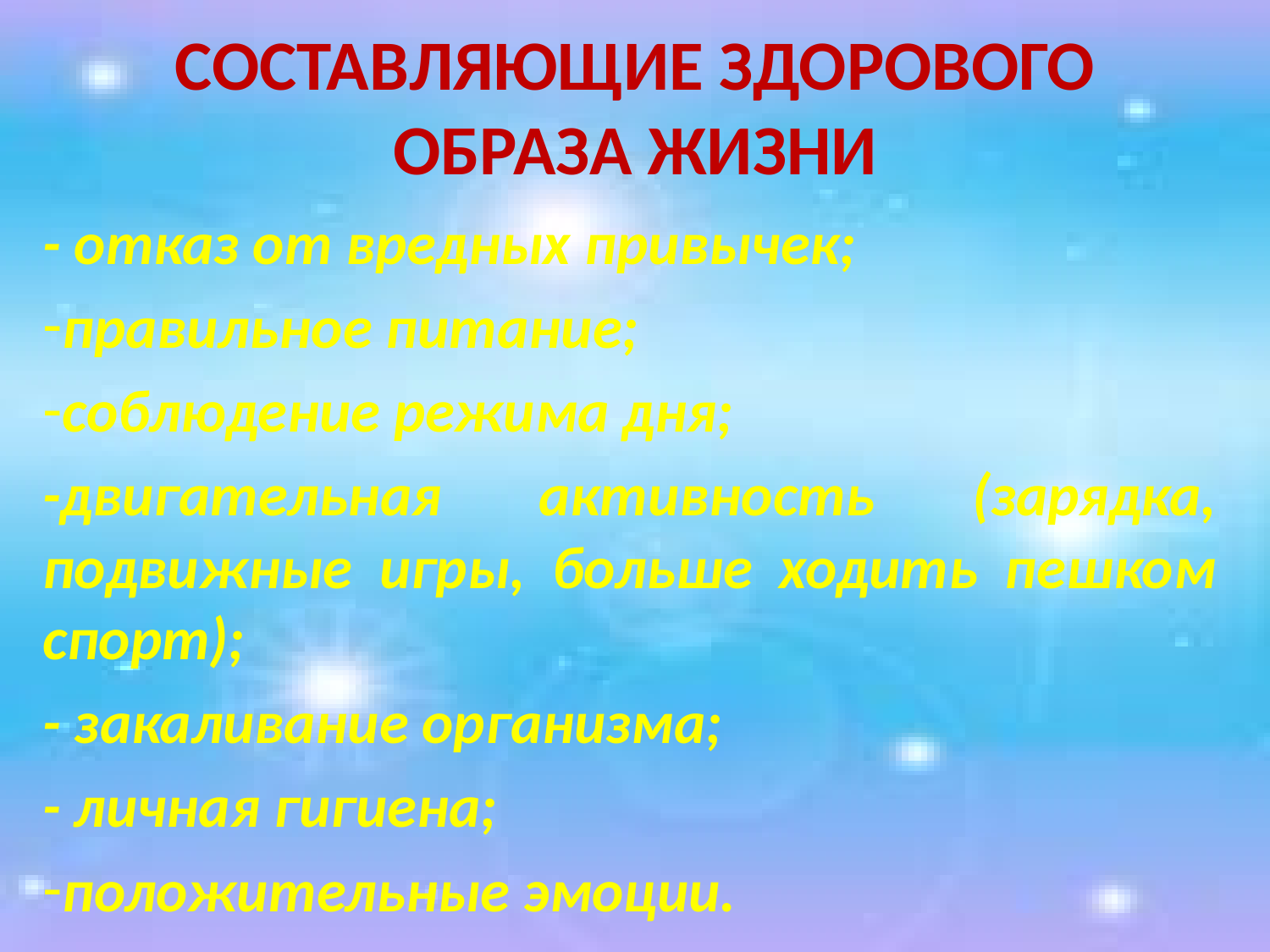

# СОСТАВЛЯЮЩИЕ ЗДОРОВОГО ОБРАЗА ЖИЗНИ
- отказ от вредных привычек;
правильное питание;
соблюдение режима дня;
-двигательная активность (зарядка, подвижные игры, больше ходить пешком спорт);
- закаливание организма;
- личная гигиена;
положительные эмоции.